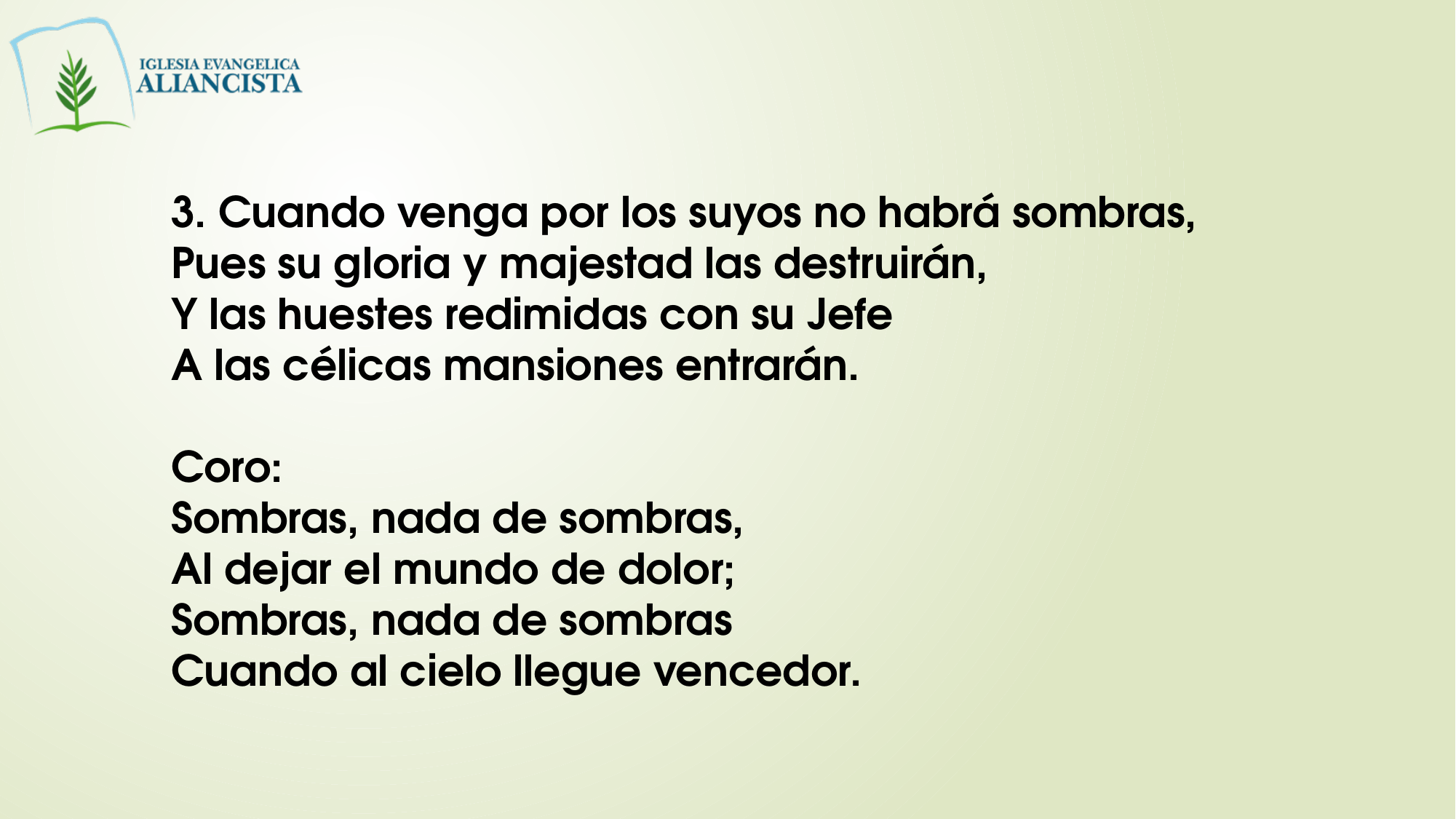

3. Cuando venga por los suyos no habrá sombras,
Pues su gloria y majestad las destruirán,
Y las huestes redimidas con su Jefe
A las célicas mansiones entrarán.

Coro:
Sombras, nada de sombras,
Al dejar el mundo de dolor;
Sombras, nada de sombras
Cuando al cielo llegue vencedor.